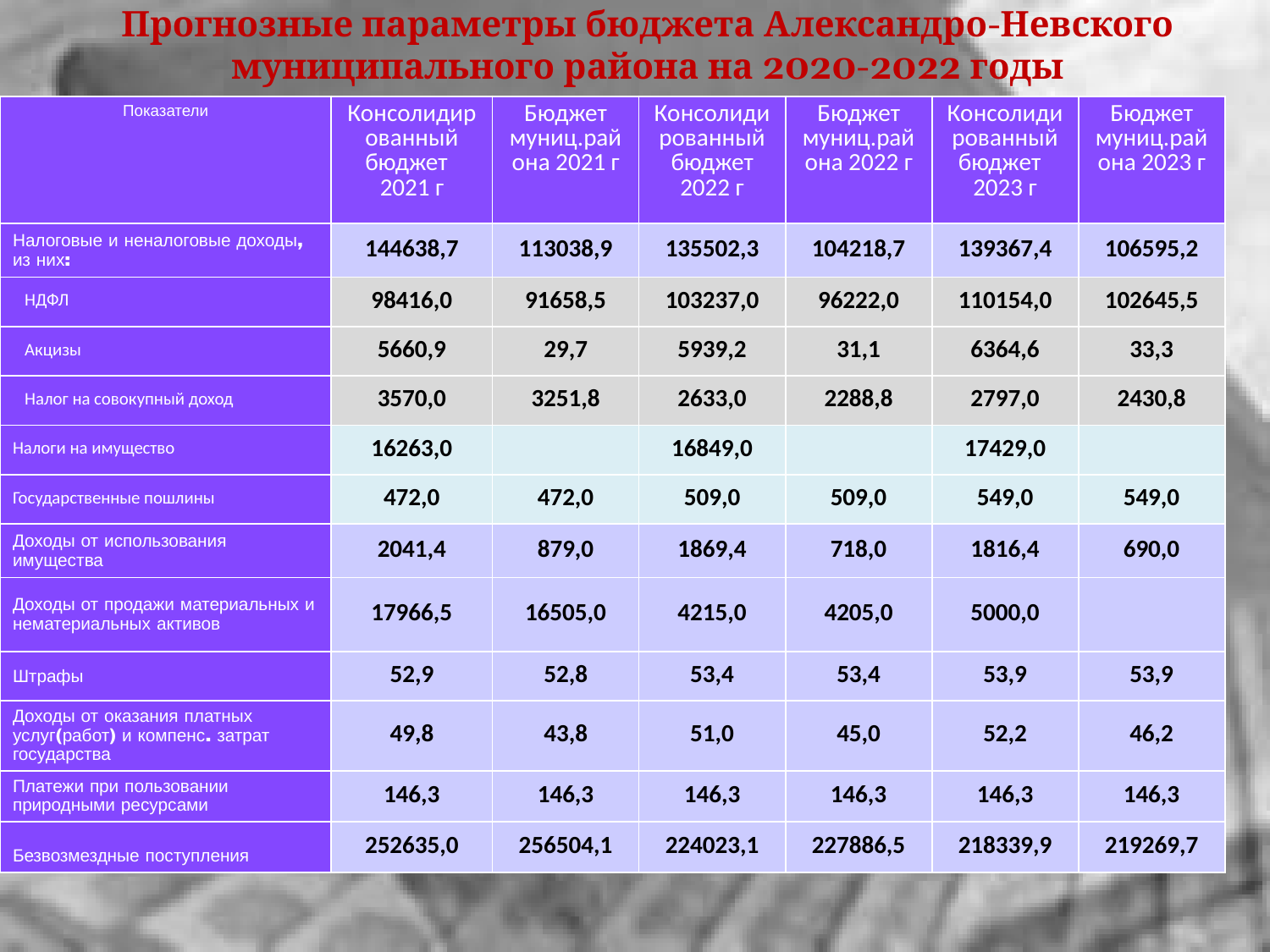

# Прогнозные параметры бюджета Александро-Невского муниципального района на 2020-2022 годы
| Показатели | Консолидированный бюджет 2021 г | Бюджет муниц.района 2021 г | Консолидированный бюджет 2022 г | Бюджет муниц.района 2022 г | Консолидированный бюджет 2023 г | Бюджет муниц.района 2023 г |
| --- | --- | --- | --- | --- | --- | --- |
| Налоговые и неналоговые доходы, из них: | 144638,7 | 113038,9 | 135502,3 | 104218,7 | 139367,4 | 106595,2 |
| НДФЛ | 98416,0 | 91658,5 | 103237,0 | 96222,0 | 110154,0 | 102645,5 |
| Акцизы | 5660,9 | 29,7 | 5939,2 | 31,1 | 6364,6 | 33,3 |
| Налог на совокупный доход | 3570,0 | 3251,8 | 2633,0 | 2288,8 | 2797,0 | 2430,8 |
| Налоги на имущество | 16263,0 |  | 16849,0 |  | 17429,0 |  |
| Государственные пошлины | 472,0 | 472,0 | 509,0 | 509,0 | 549,0 | 549,0 |
| Доходы от использования имущества | 2041,4 | 879,0 | 1869,4 | 718,0 | 1816,4 | 690,0 |
| Доходы от продажи материальных и нематериальных активов | 17966,5 | 16505,0 | 4215,0 | 4205,0 | 5000,0 |  |
| Штрафы | 52,9 | 52,8 | 53,4 | 53,4 | 53,9 | 53,9 |
| Доходы от оказания платных услуг(работ) и компенс. затрат государства | 49,8 | 43,8 | 51,0 | 45,0 | 52,2 | 46,2 |
| Платежи при пользовании природными ресурсами | 146,3 | 146,3 | 146,3 | 146,3 | 146,3 | 146,3 |
| Безвозмездные поступления | 252635,0 | 256504,1 | 224023,1 | 227886,5 | 218339,9 | 219269,7 |